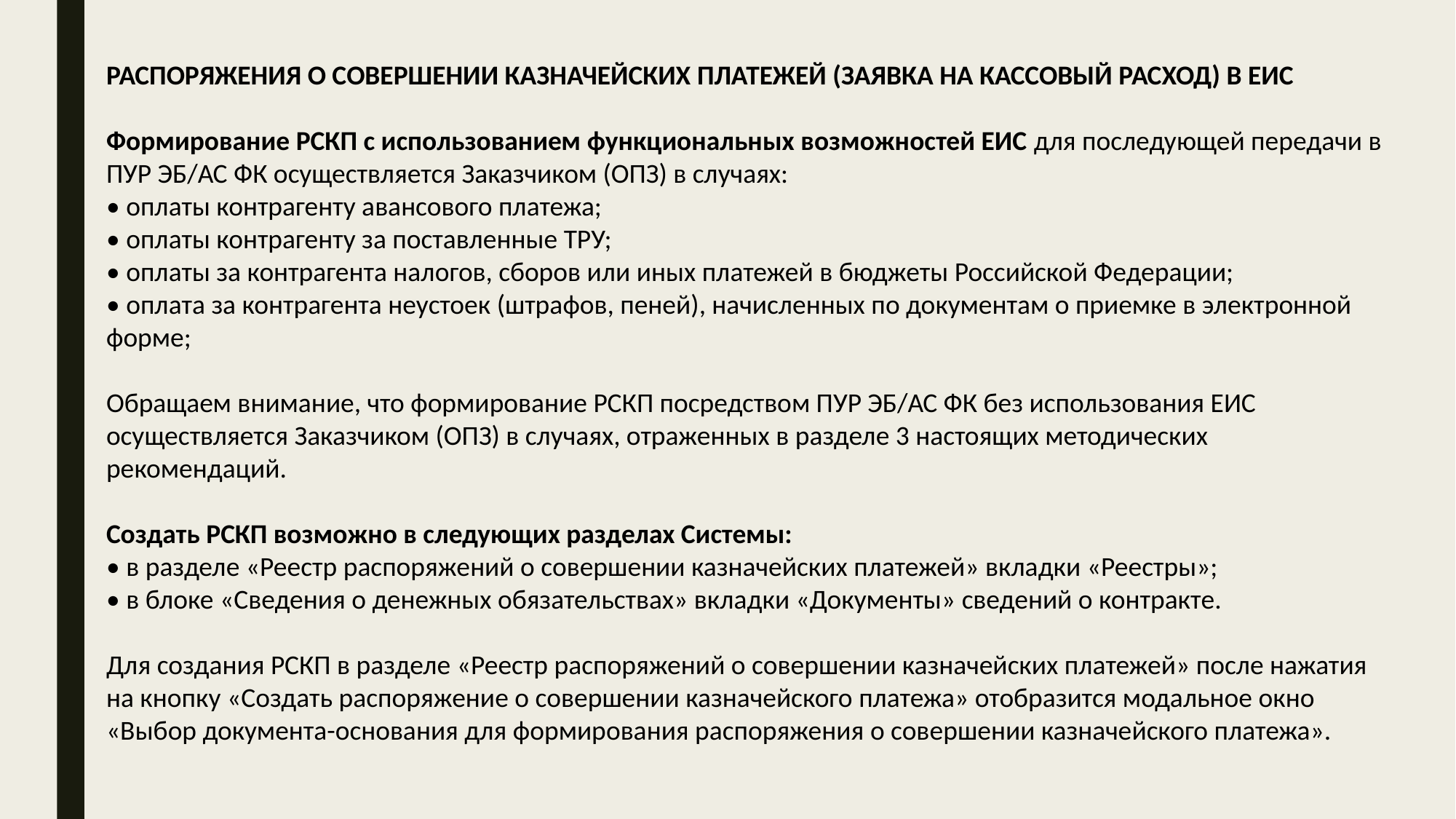

РАСПОРЯЖЕНИЯ О СОВЕРШЕНИИ КАЗНАЧЕЙСКИХ ПЛАТЕЖЕЙ (ЗАЯВКА НА КАССОВЫЙ РАСХОД) В ЕИС

Формирование РСКП с использованием функциональных возможностей ЕИС для последующей передачи в ПУР ЭБ/АС ФК осуществляется Заказчиком (ОПЗ) в случаях:
• оплаты контрагенту авансового платежа;
• оплаты контрагенту за поставленные ТРУ;
• оплаты за контрагента налогов, сборов или иных платежей в бюджеты Российской Федерации;
• оплата за контрагента неустоек (штрафов, пеней), начисленных по документам о приемке в электронной форме;

Обращаем внимание, что формирование РСКП посредством ПУР ЭБ/АС ФК без использования ЕИС осуществляется Заказчиком (ОПЗ) в случаях, отраженных в разделе 3 настоящих методических рекомендаций.

Создать РСКП возможно в следующих разделах Системы:
• в разделе «Реестр распоряжений о совершении казначейских платежей» вкладки «Реестры»;
• в блоке «Сведения о денежных обязательствах» вкладки «Документы» сведений о контракте.

Для создания РСКП в разделе «Реестр распоряжений о совершении казначейских платежей» после нажатия на кнопку «Создать распоряжение о совершении казначейского платежа» отобразится модальное окно «Выбор документа-основания для формирования распоряжения о совершении казначейского платежа».